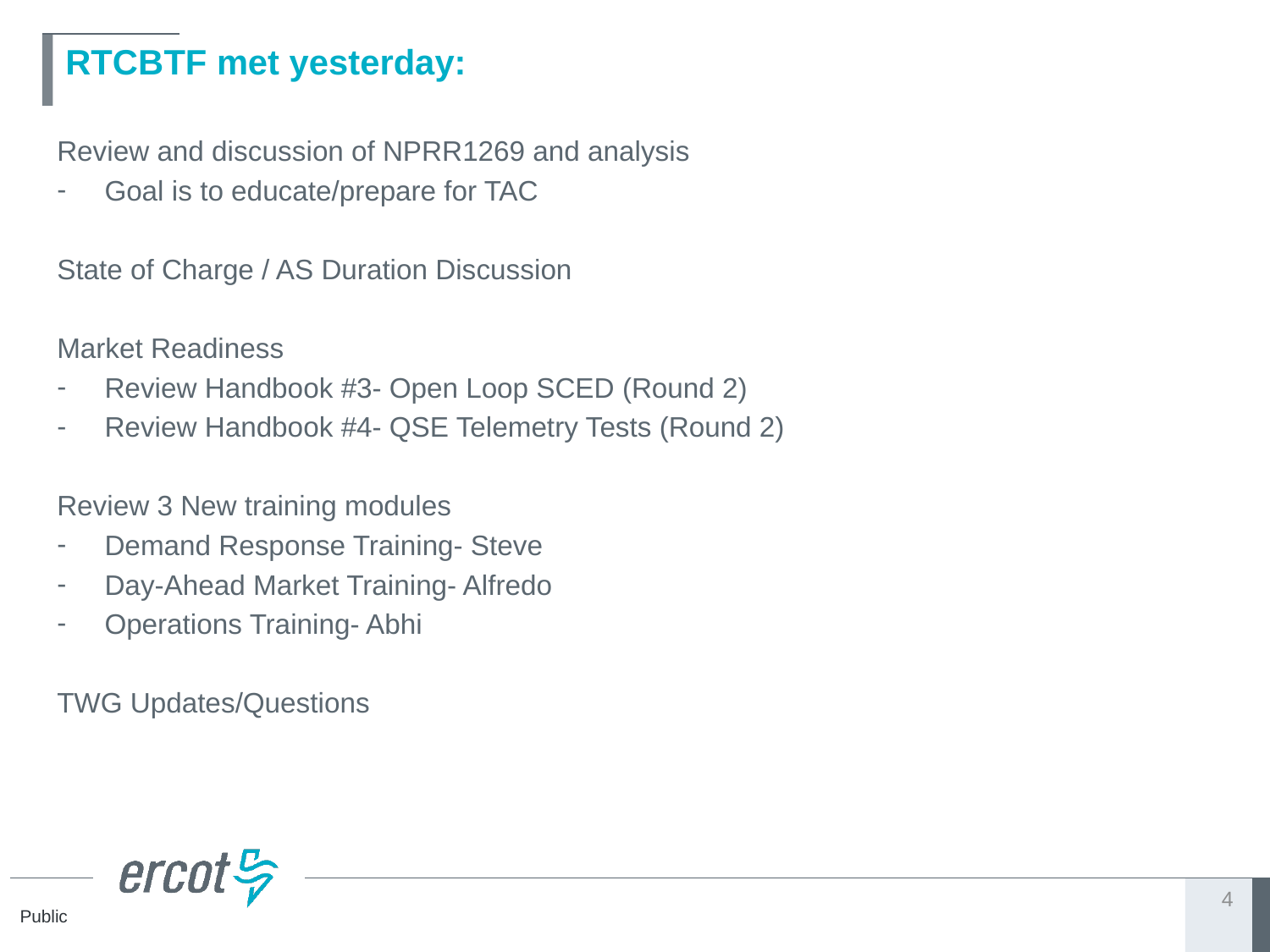

# RTCBTF met yesterday:
Review and discussion of NPRR1269 and analysis
Goal is to educate/prepare for TAC

State of Charge / AS Duration Discussion

Market Readiness
Review Handbook #3- Open Loop SCED (Round 2)
Review Handbook #4- QSE Telemetry Tests (Round 2)

Review 3 New training modules
Demand Response Training- Steve
Day-Ahead Market Training- Alfredo
Operations Training- Abhi

TWG Updates/Questions